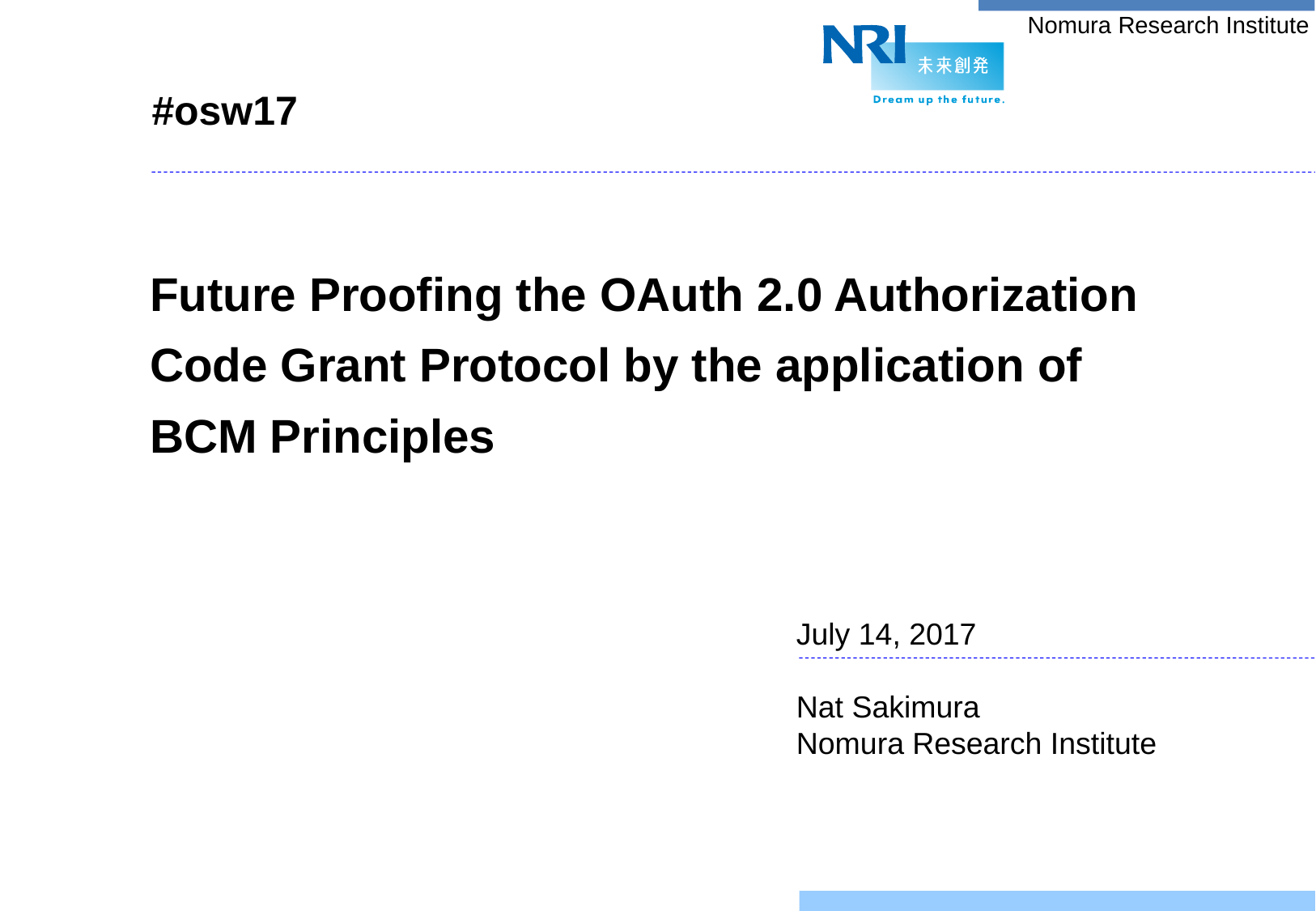

#osw17
# Future Proofing the OAuth 2.0 Authorization Code Grant Protocol by the application of BCM Principles
July 14, 2017

Nat Sakimura
Nomura Research Institute